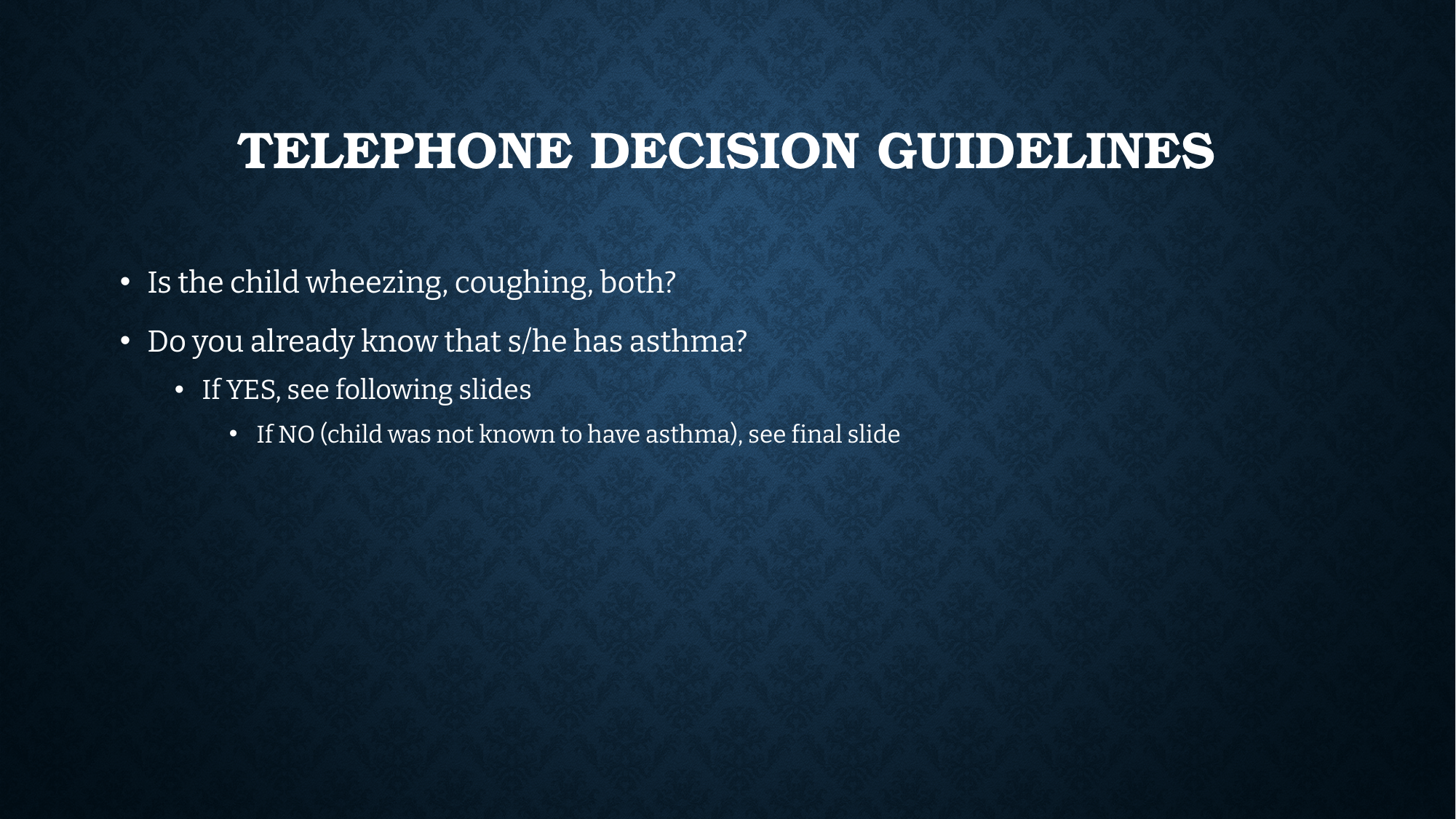

# Telephone decision Guidelines
Is the child wheezing, coughing, both?
Do you already know that s/he has asthma?
If YES, see following slides
If NO (child was not known to have asthma), see final slide